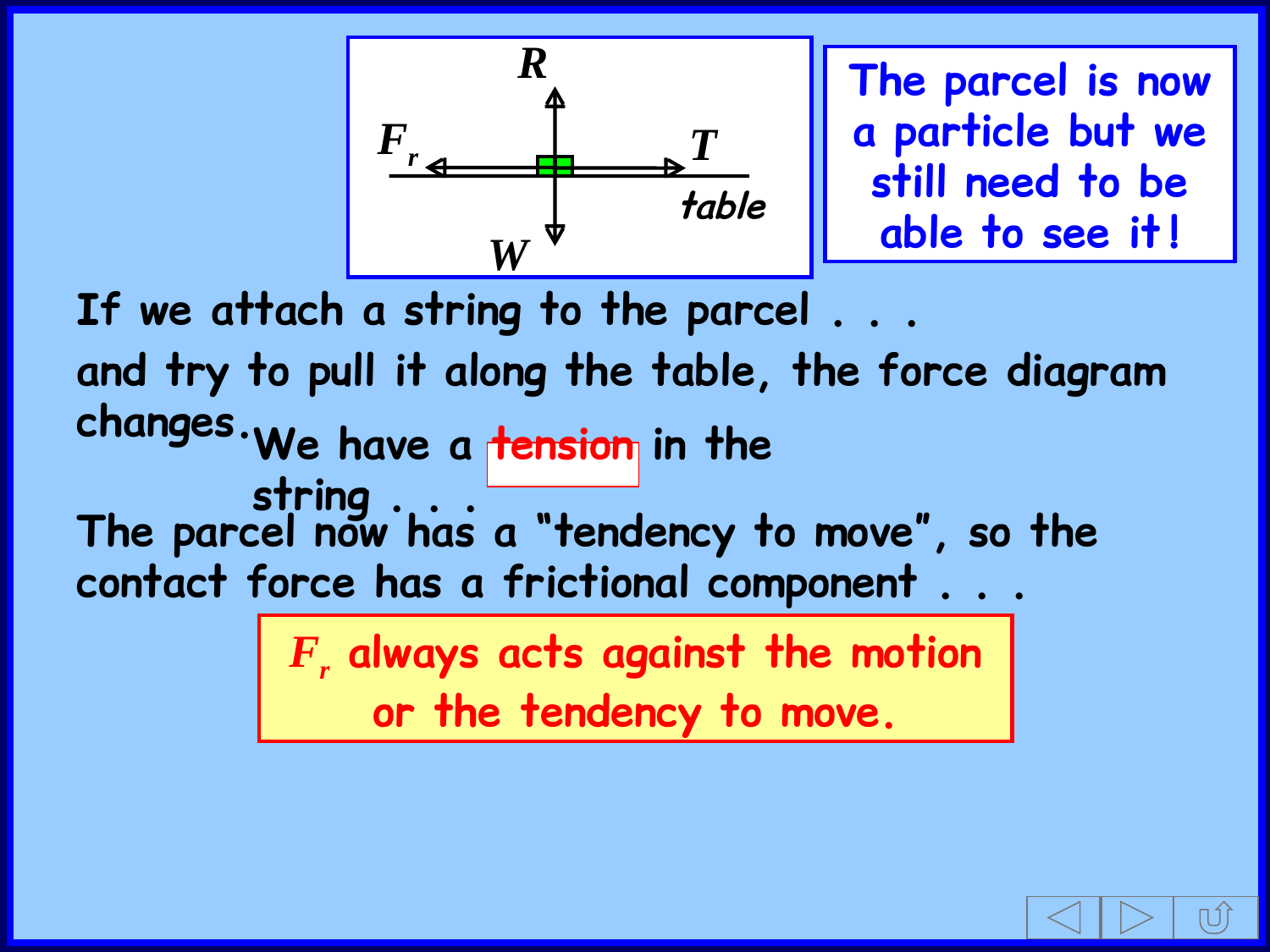

R

W

The parcel is now a particle but we still need to be able to see it !
Fr
T

table
If we attach a string to the parcel . . .
and try to pull it along the table, the force diagram changes.
We have a tension in the string . . .

The parcel now has a “tendency to move”, so the contact force has a frictional component . . .
Fr always acts against the motion or the tendency to move.